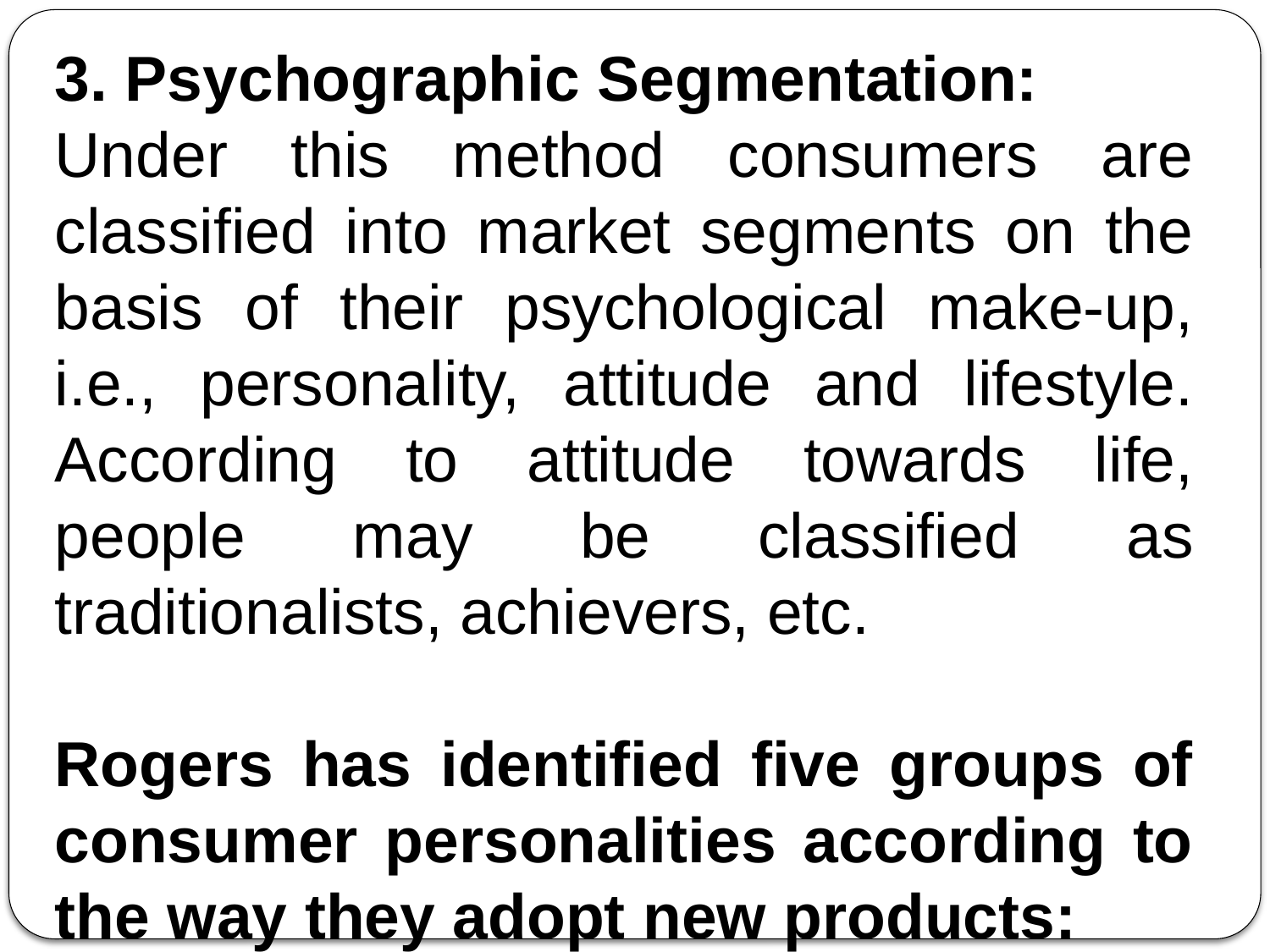

3. Psychographic Segmentation:
Under this method consumers are classified into market segments on the basis of their psychological make-up, i.e., personality, attitude and lifestyle. According to attitude towards life, people may be classified as traditionalists, achievers, etc.

Rogers has identified five groups of consumer personalities according to the way they adopt new products: